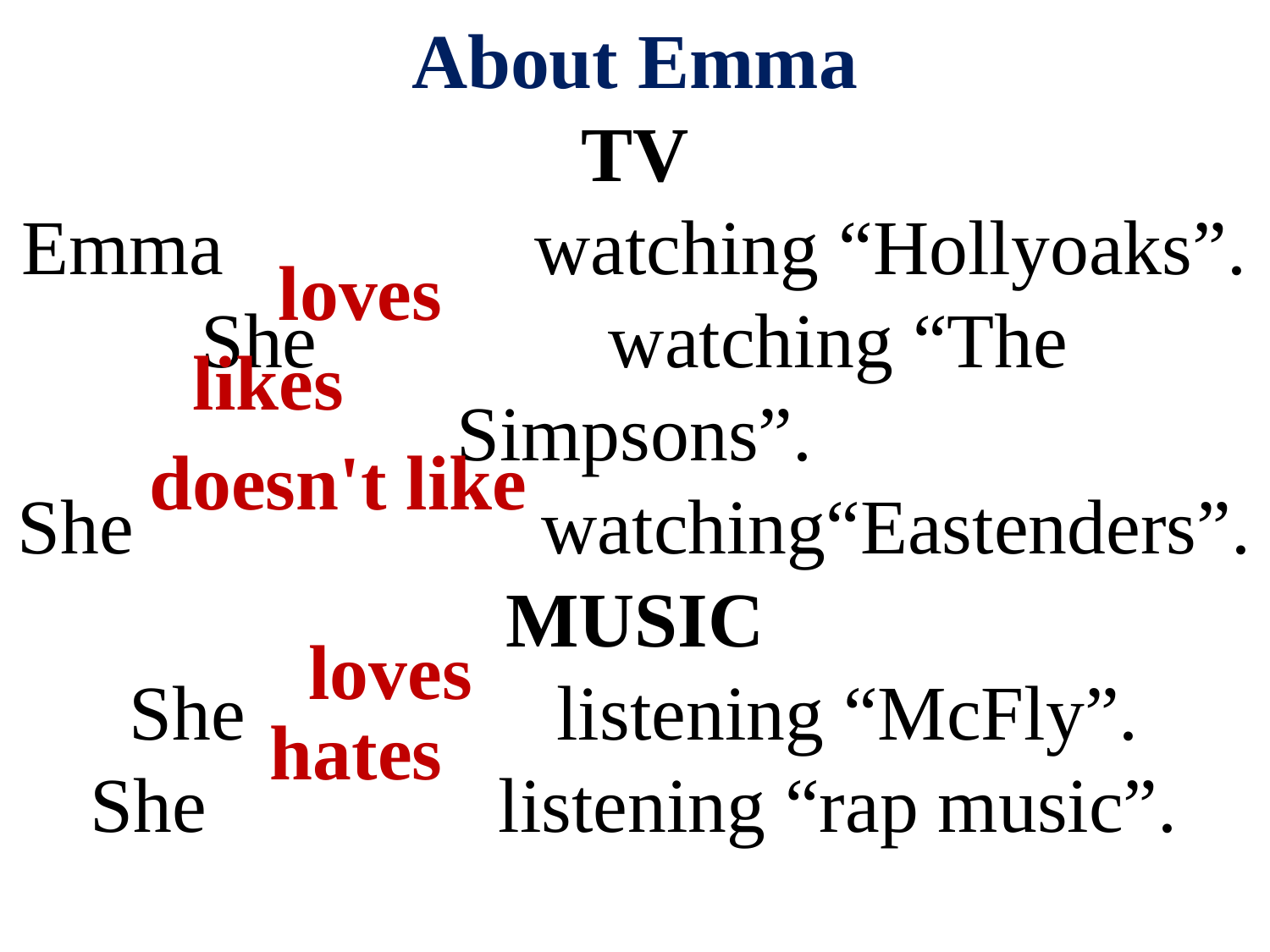

# About Emma TV Emma                watching “Hollyoaks”. She               watching “The Simpsons”. She                     watching“Eastenders”. MUSIC She                listening “McFly”. She               listening “rap music”.
loves
likes
doesn't like
loves
hates